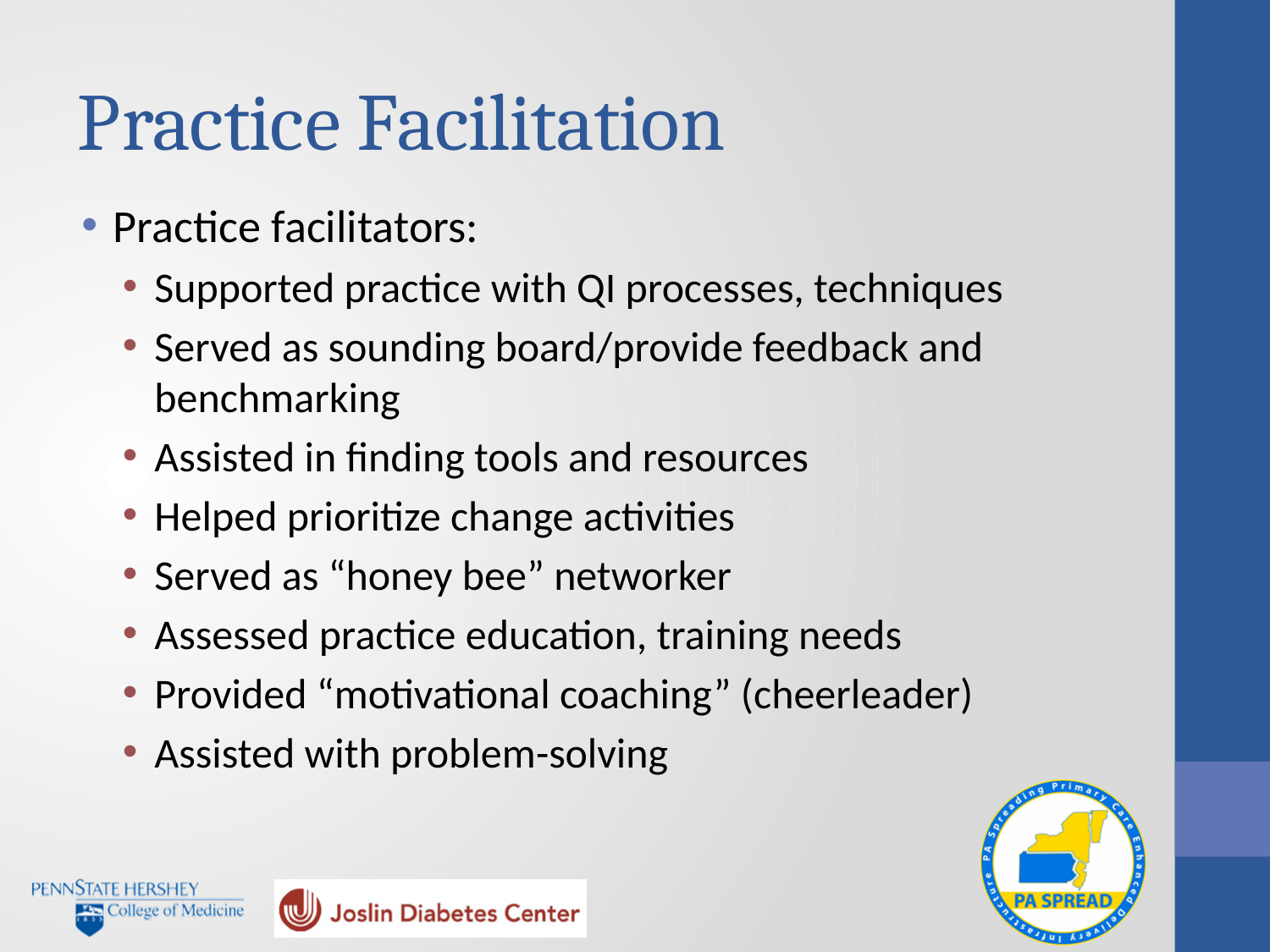

# Practice Facilitation
Practice facilitators:
Supported practice with QI processes, techniques
Served as sounding board/provide feedback and benchmarking
Assisted in finding tools and resources
Helped prioritize change activities
Served as “honey bee” networker
Assessed practice education, training needs
Provided “motivational coaching” (cheerleader)
Assisted with problem-solving